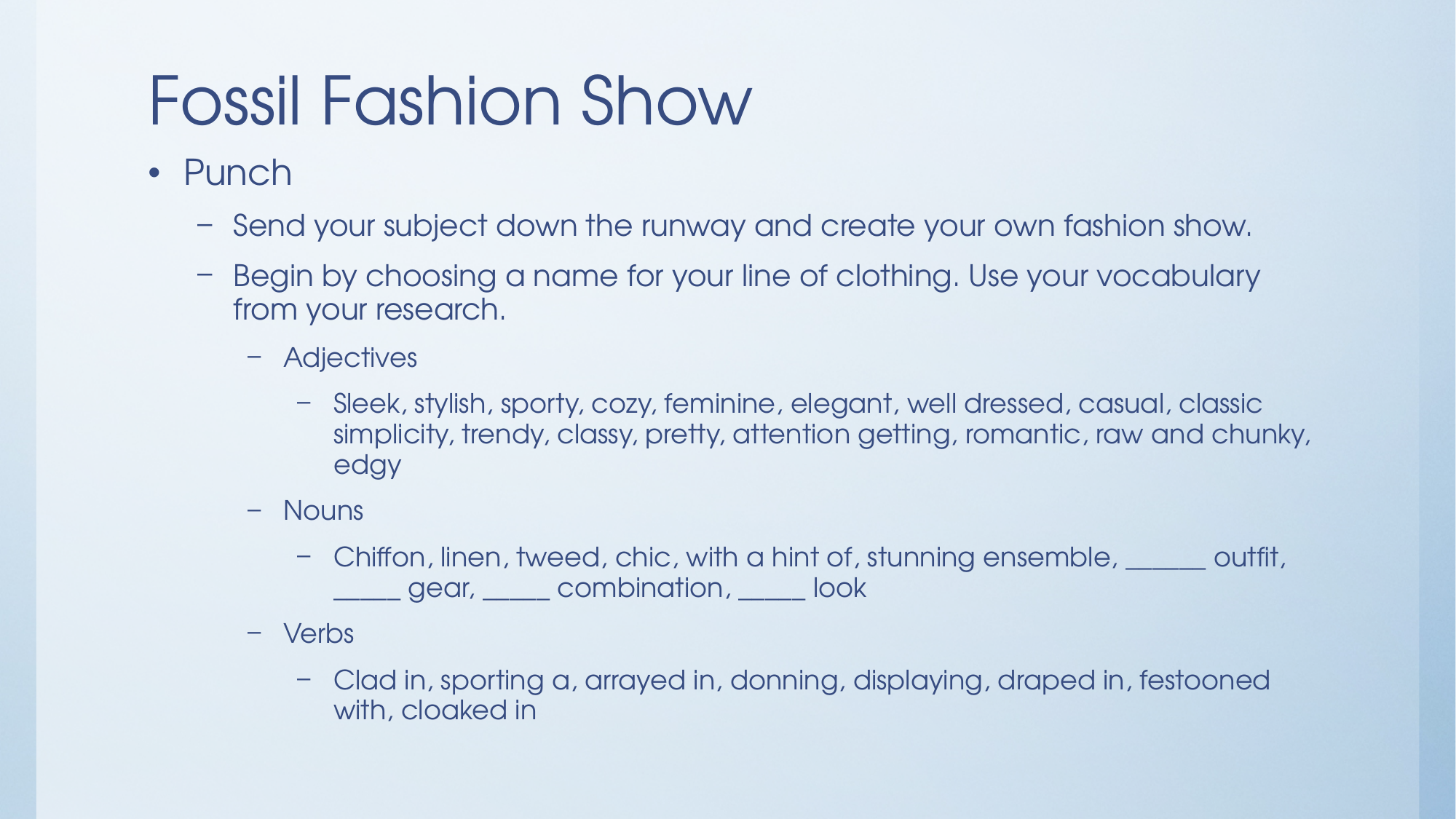

# Fossil Fashion Show
Punch
Send your subject down the runway and create your own fashion show.
Begin by choosing a name for your line of clothing. Use your vocabulary from your research.
Adjectives
Sleek, stylish, sporty, cozy, feminine, elegant, well dressed, casual, classic simplicity, trendy, classy, pretty, attention getting, romantic, raw and chunky, edgy
Nouns
Chiffon, linen, tweed, chic, with a hint of, stunning ensemble, ______ outfit, _____ gear, _____ combination, _____ look
Verbs
Clad in, sporting a, arrayed in, donning, displaying, draped in, festooned with, cloaked in